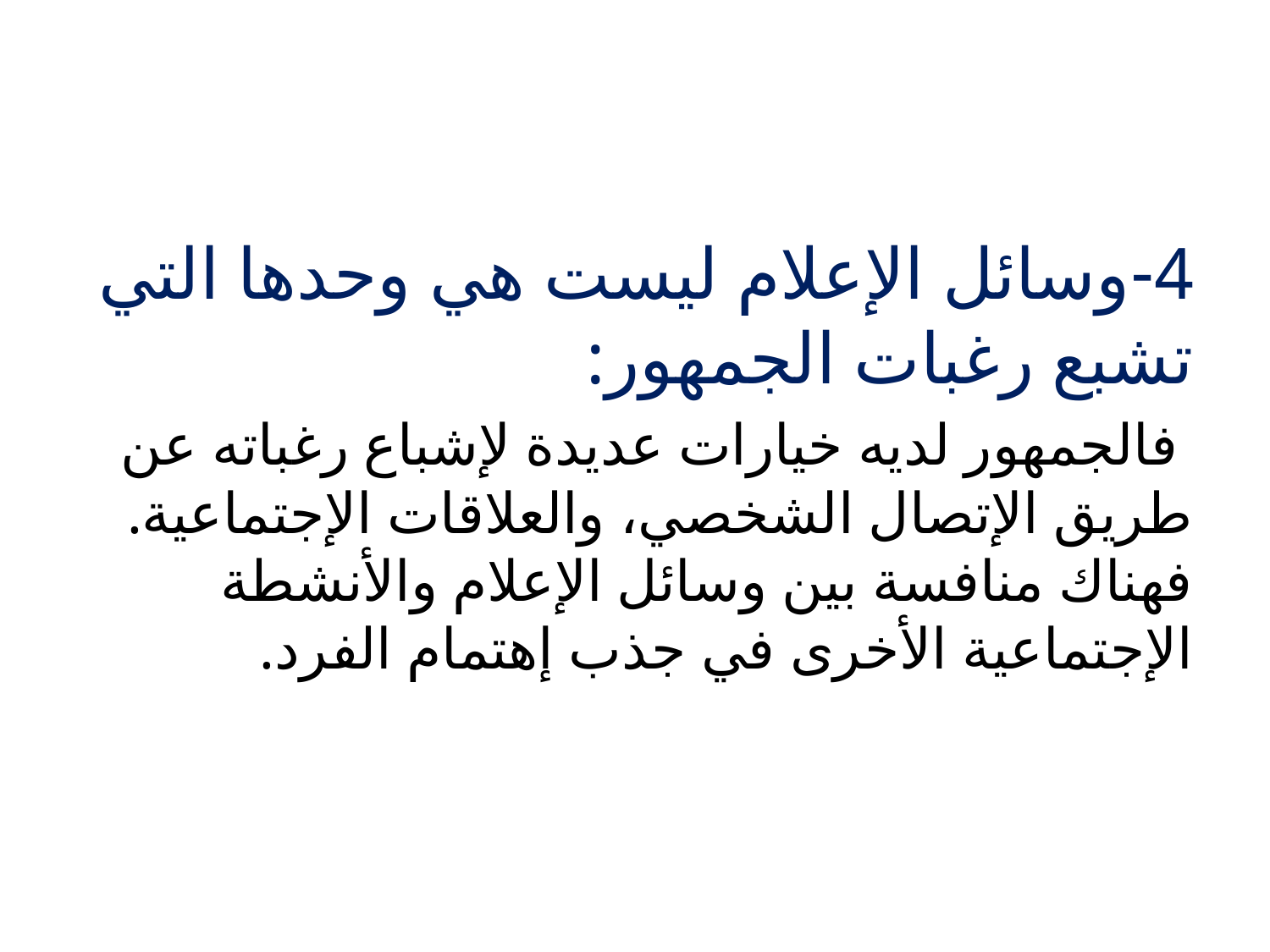

#
4-وسائل الإعلام ليست هي وحدها التي تشبع رغبات الجمهور:
 فالجمهور لديه خيارات عديدة لإشباع رغباته عن طريق الإتصال الشخصي، والعلاقات الإجتماعية. فهناك منافسة بين وسائل الإعلام والأنشطة الإجتماعية الأخرى في جذب إهتمام الفرد.